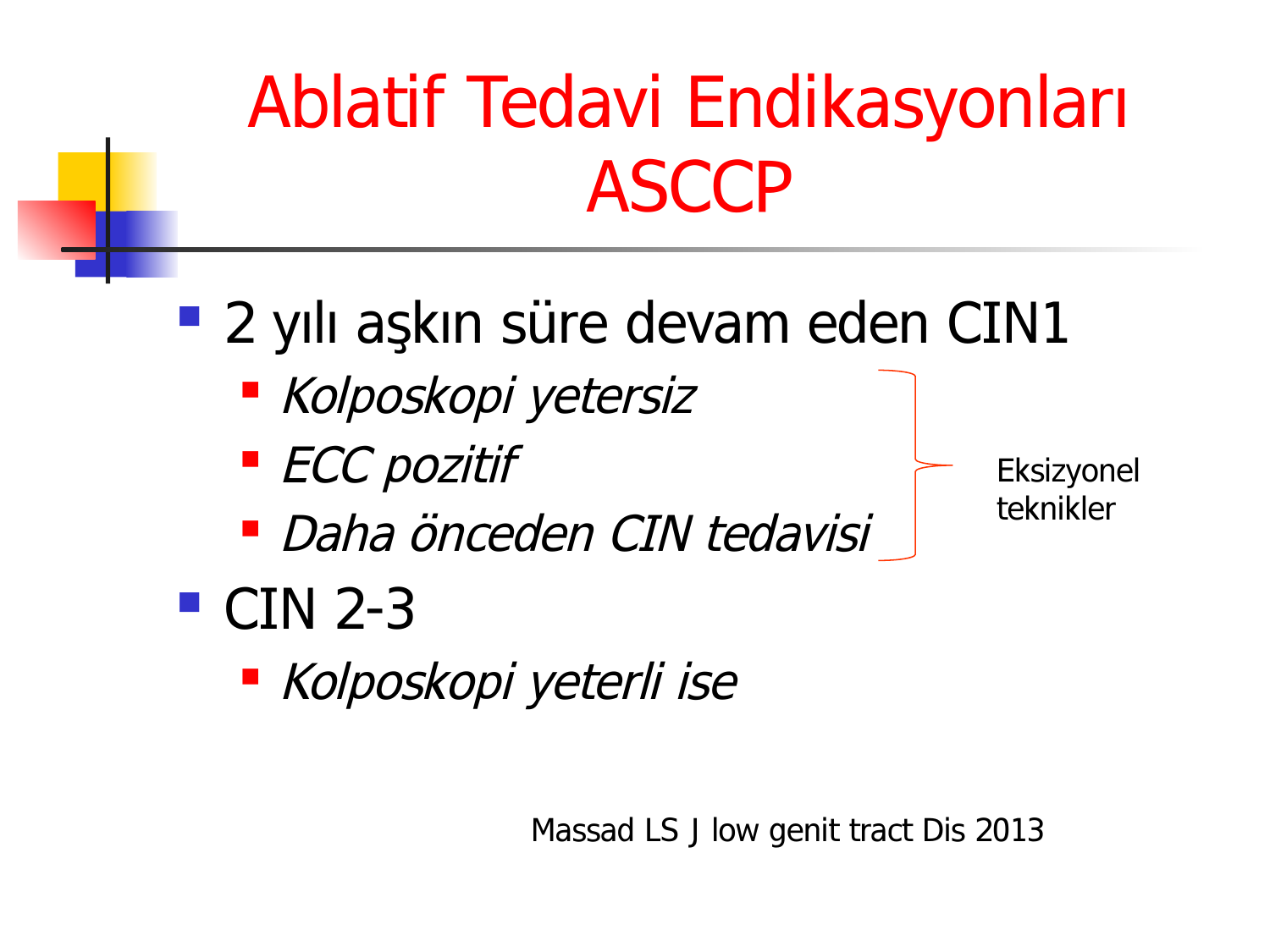

# Ablatif Tedavi Endikasyonları ASCCP
2 yılı aşkın süre devam eden CIN1
Kolposkopi yetersiz
ECC pozitif
Daha önceden CIN tedavisi
CIN 2-3
Kolposkopi yeterli ise

Eksizyonel teknikler
Massad LS J low genit tract Dis 2013